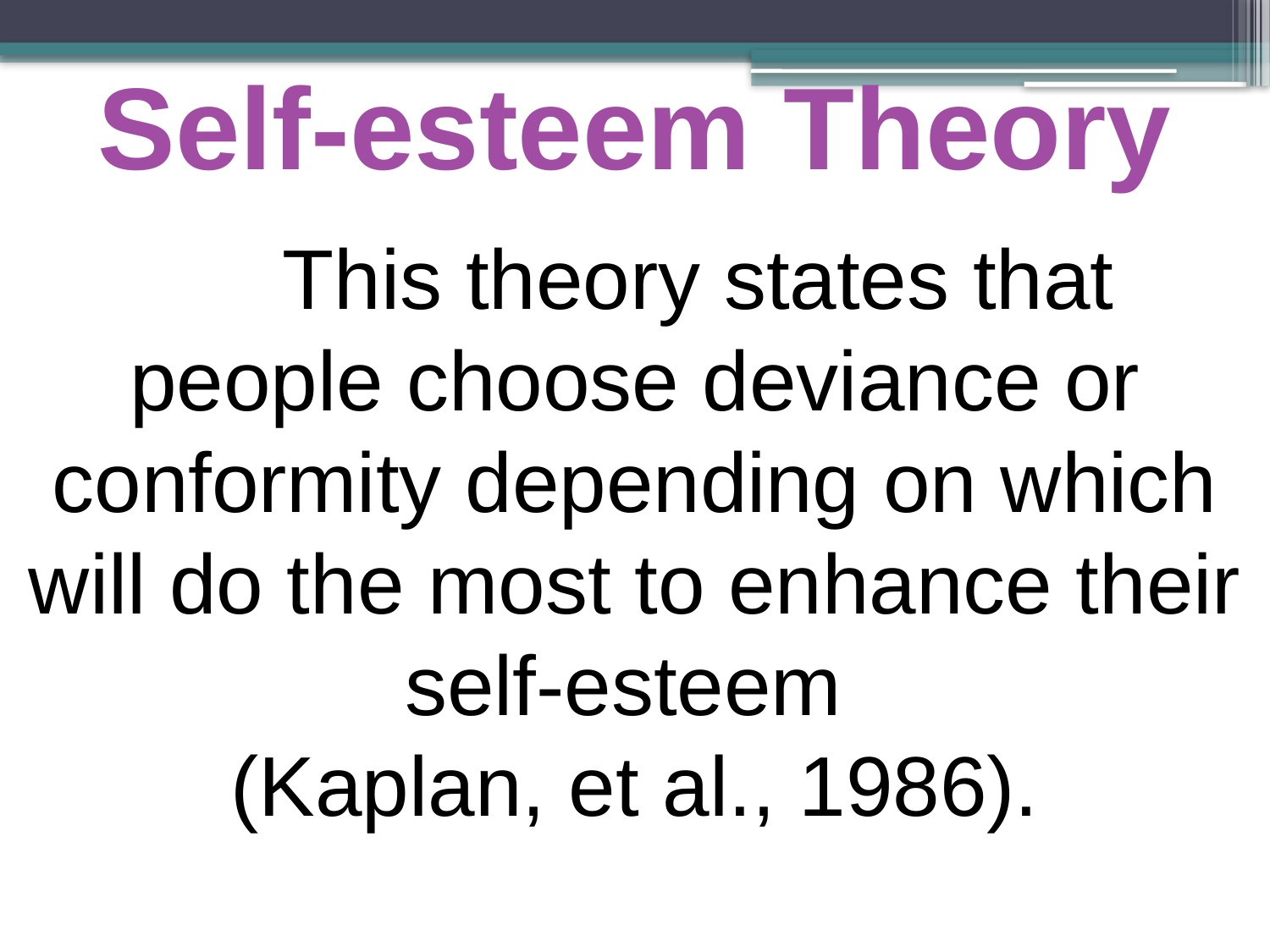

Self-esteem Theory
	This theory states that people choose deviance or conformity depending on which will do the most to enhance their self-esteem
(Kaplan, et al., 1986).